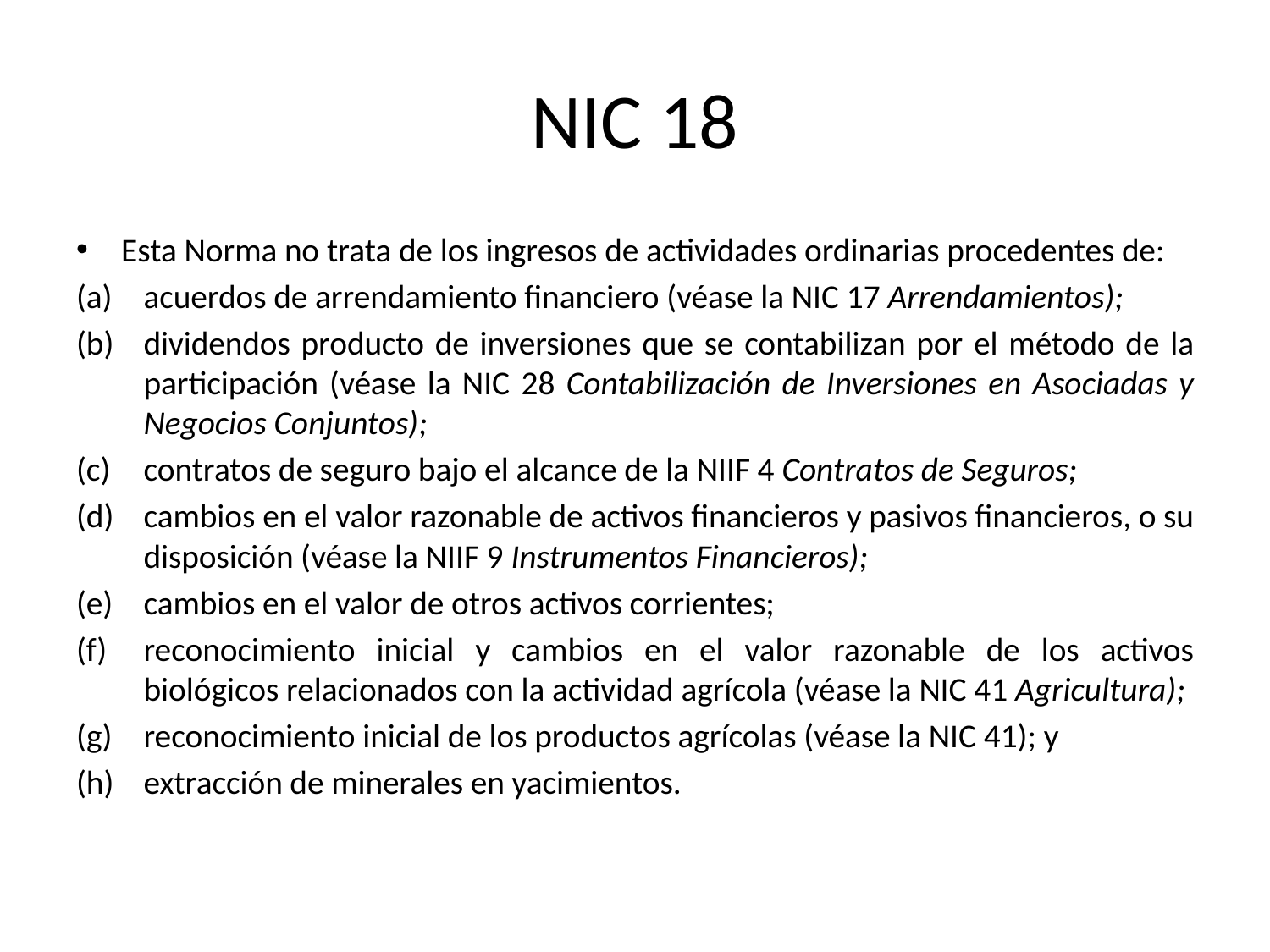

# NIC 18
Esta Norma no trata de los ingresos de actividades ordinarias procedentes de:
acuerdos de arrendamiento financiero (véase la NIC 17 Arrendamientos);
dividendos producto de inversiones que se contabilizan por el método de la participación (véase la NIC 28 Contabilización de Inversiones en Asociadas y Negocios Conjuntos);
contratos de seguro bajo el alcance de la NIIF 4 Contratos de Seguros;
cambios en el valor razonable de activos financieros y pasivos financieros, o su disposición (véase la NIIF 9 Instrumentos Financieros);
cambios en el valor de otros activos corrientes;
reconocimiento inicial y cambios en el valor razonable de los activos biológicos relacionados con la actividad agrícola (véase la NIC 41 Agricultura);
reconocimiento inicial de los productos agrícolas (véase la NIC 41); y
extracción de minerales en yacimientos.